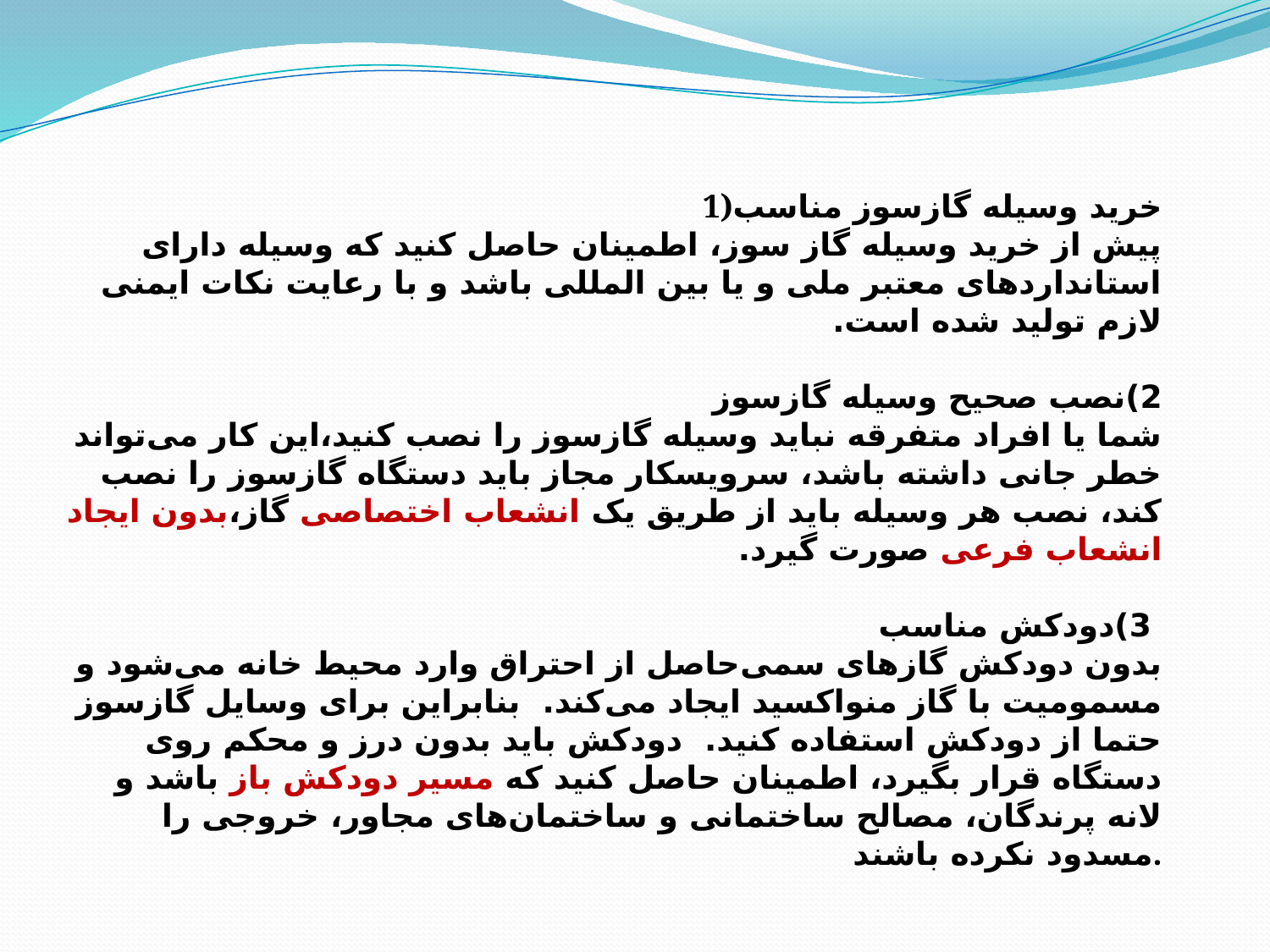

1)خرید وسیله گازسوز مناسب
پیش از خرید وسیله گاز سوز، اطمینان حاصل کنید که وسیله دارای استانداردهای معتبر ملی و یا بین المللی باشد و با رعایت نکات ایمنی لازم تولید شده است. 
 
2)نصب صحیح وسیله گازسوز
شما یا افراد متفرقه نباید وسیله گازسوز را نصب کنید،این کار می‌تواند خطر جانی داشته باشد، سرویسکار مجاز باید دستگاه گازسوز را نصب کند، نصب هر وسیله باید از طریق یک انشعاب اختصاصی گاز،بدون ایجاد انشعاب فرعی صورت گیرد.
 
 3)دودکش مناسب
بدون دودکش گازهای سمی‌حاصل از احتراق وارد محیط خانه می‌شود و مسمومیت با گاز منواکسید ایجاد می‌کند.  بنابراین برای وسایل گازسوز حتما از دودکش استفاده کنید.  دودکش باید بدون درز و محکم روی دستگاه قرار بگیرد، اطمینان حاصل کنید که مسیر دودکش باز باشد و لانه پرندگان، مصالح ساختمانی و ساختمان‌های مجاور، خروجی را مسدود نکرده باشند.